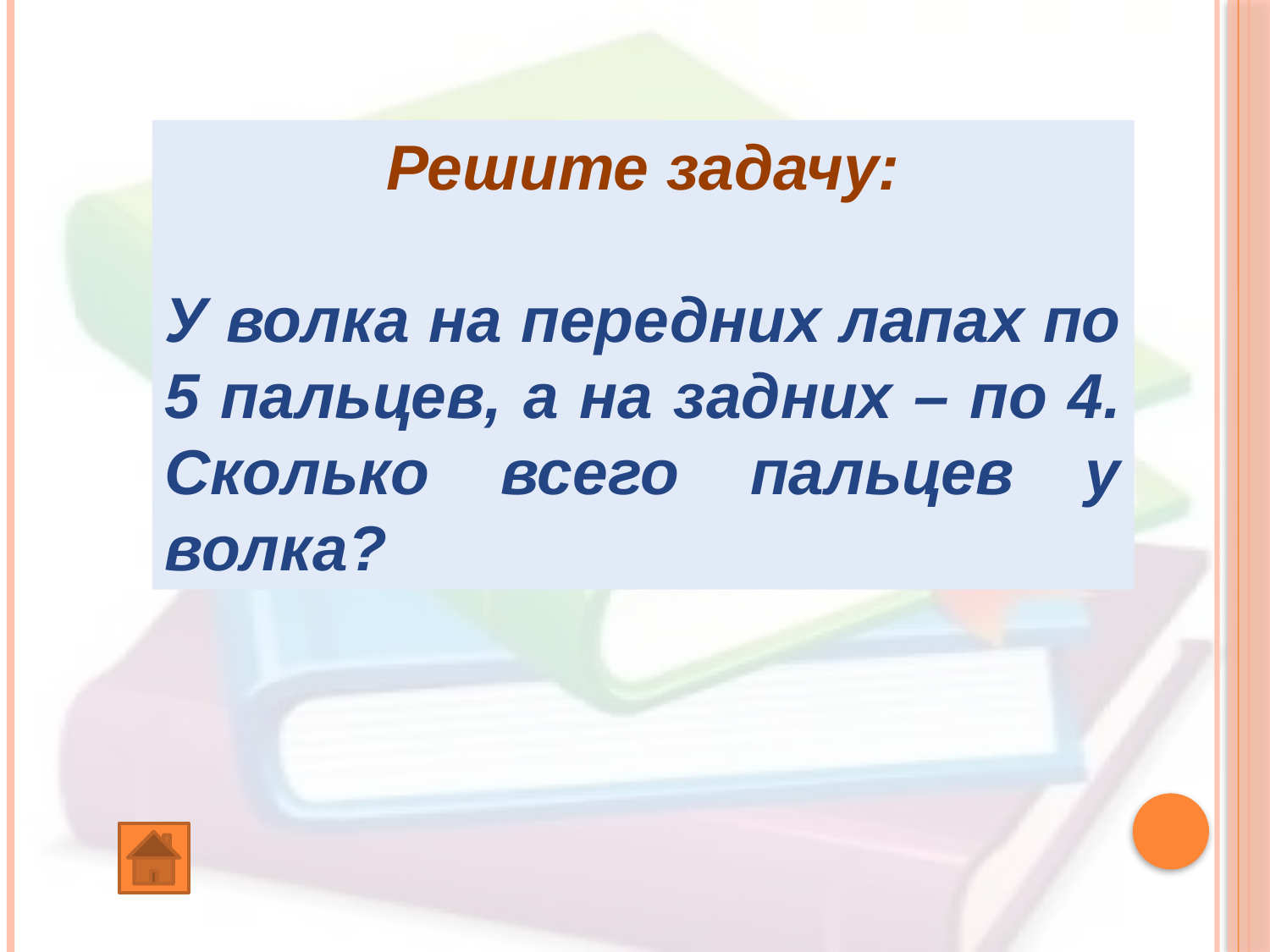

Решите задачу:

У волка на передних лапах по 5 пальцев, а на задних – по 4. Сколько всего пальцев у волка?